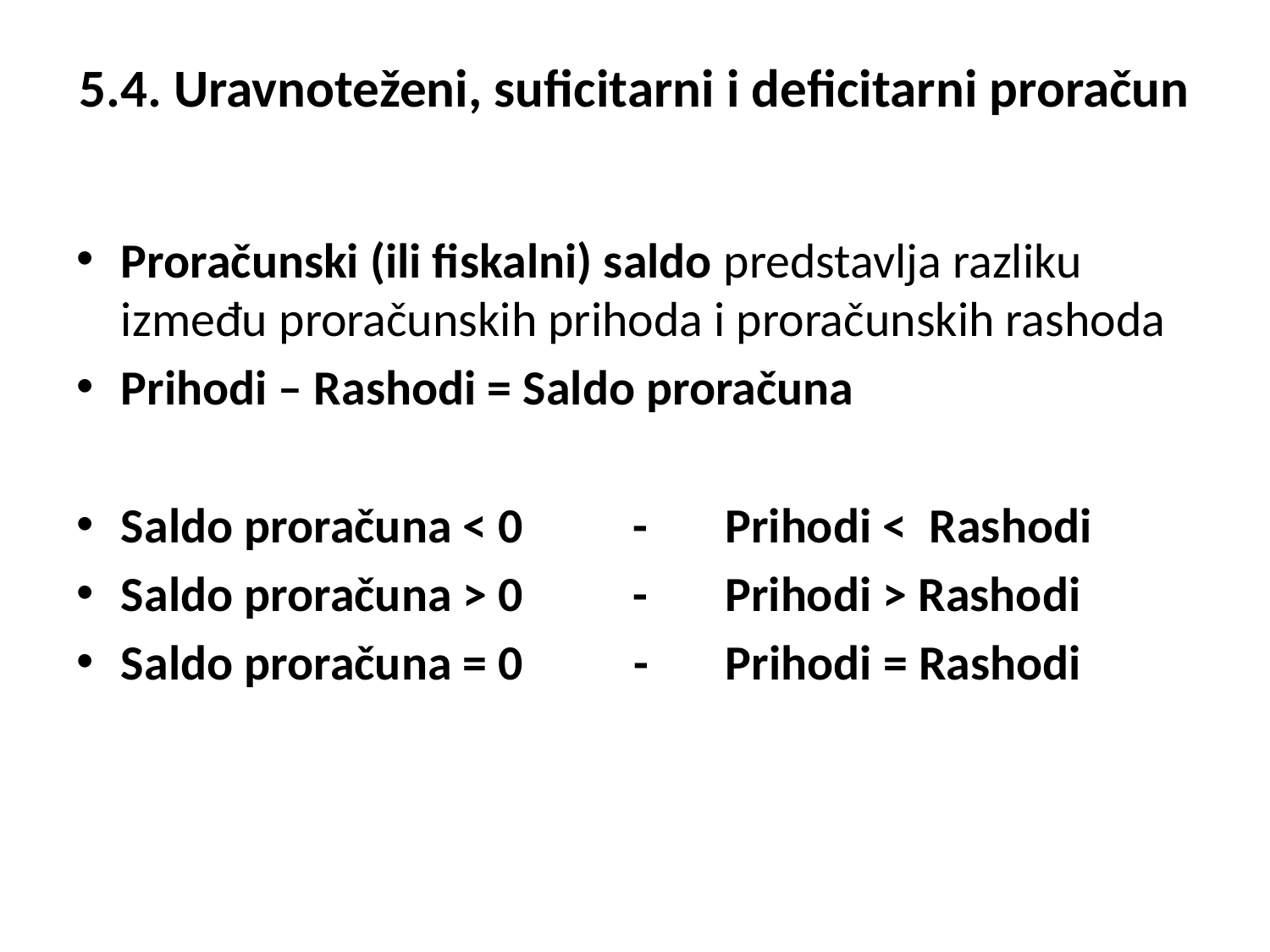

# 5.4. Uravnoteženi, suficitarni i deficitarni proračun
Proračunski (ili fiskalni) saldo predstavlja razliku između proračunskih prihoda i proračunskih rashoda
Prihodi – Rashodi = Saldo proračuna

Saldo proračuna < 0          -       Prihodi <  Rashodi
Saldo proračuna > 0          -       Prihodi > Rashodi
Saldo proračuna = 0          -       Prihodi = Rashodi